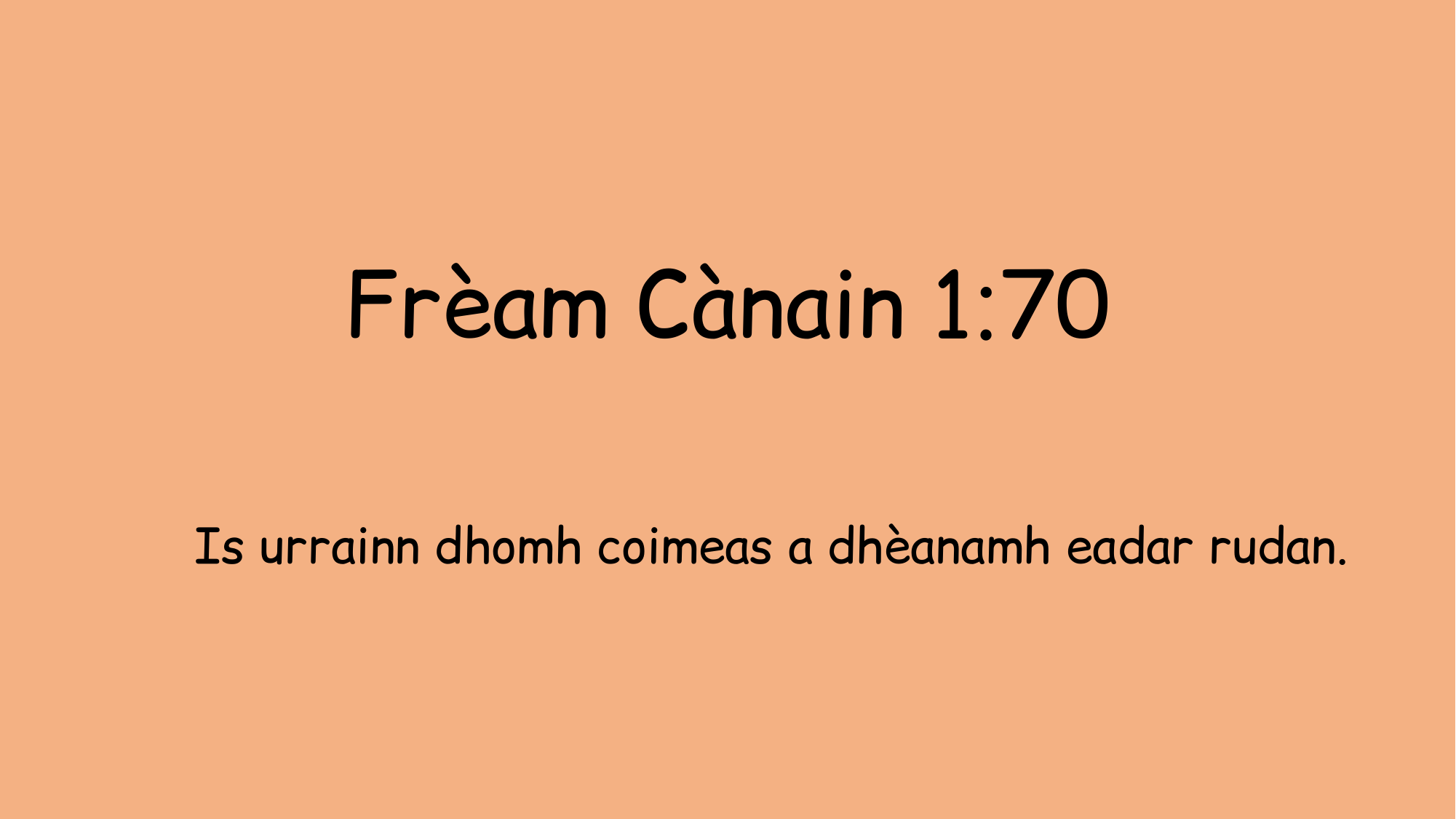

# Frèam Cànain 1:70
Is urrainn dhomh coimeas a dhèanamh eadar rudan.